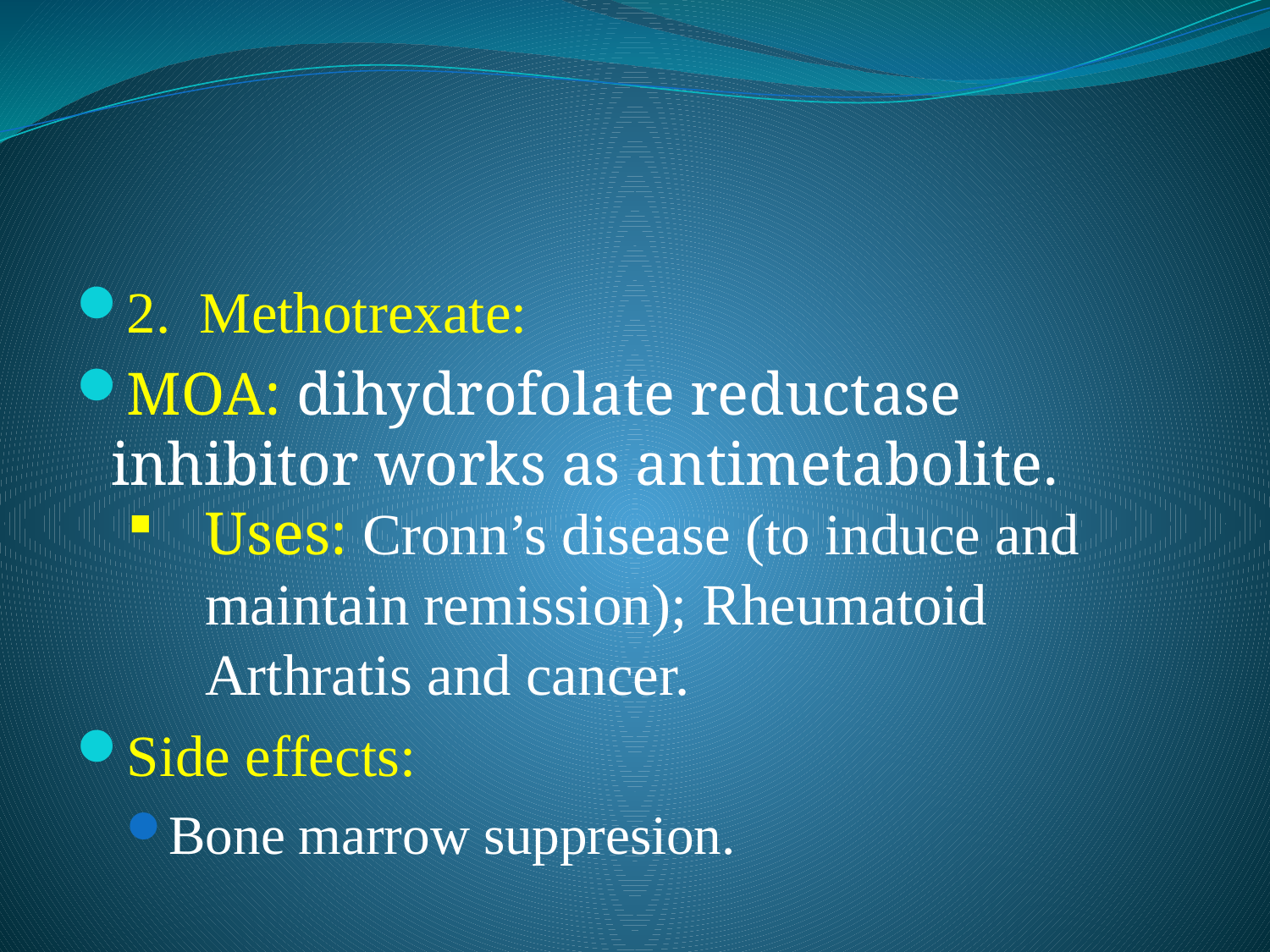

#
2.  Methotrexate:
MOA: dihydrofolate reductase inhibitor works as antimetabolite.
Uses: Cronn’s disease (to induce and maintain remission); Rheumatoid Arthratis and cancer.
Side effects:
Bone marrow suppresion.